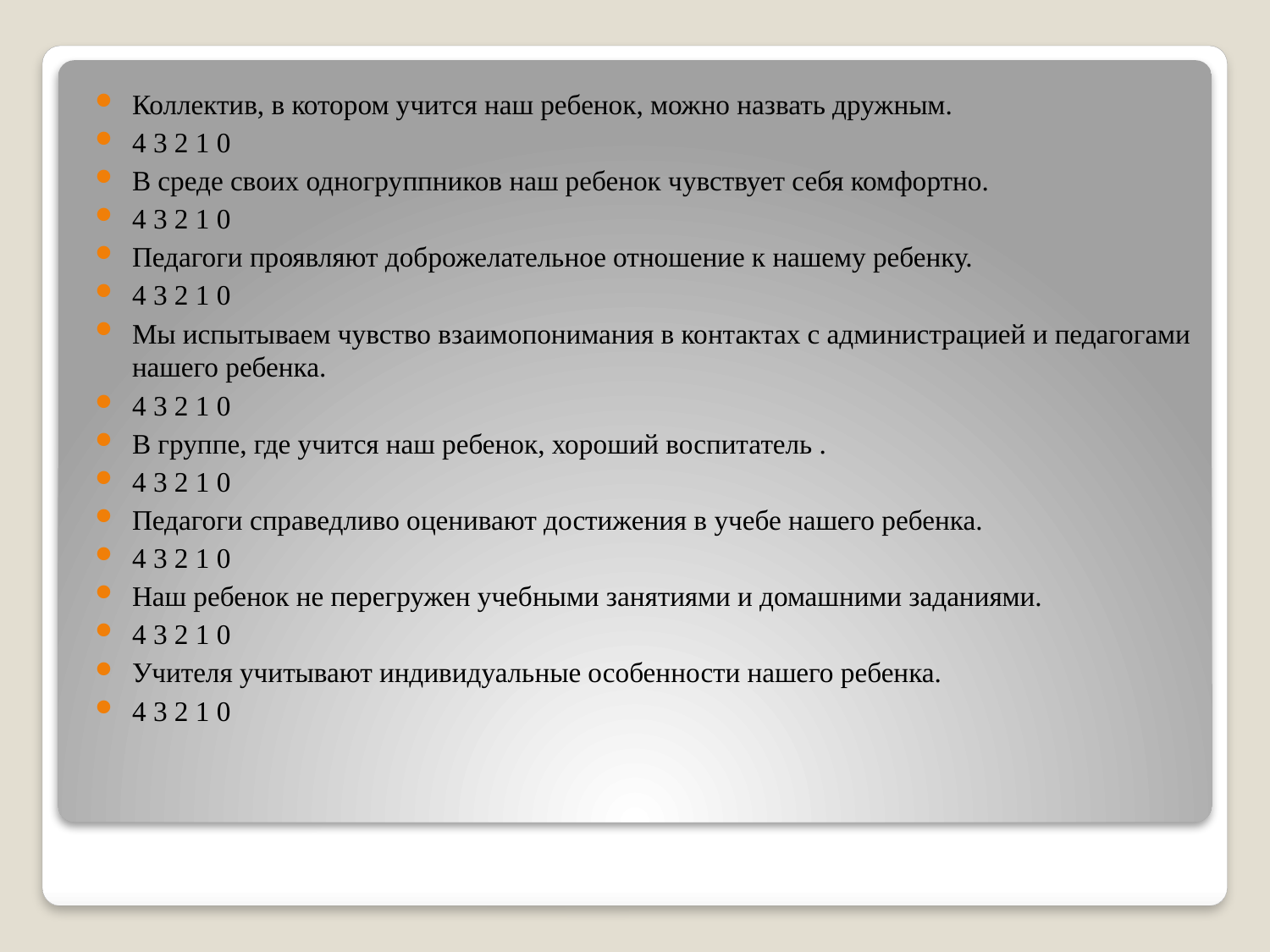

Коллектив, в котором учится наш ребенок, можно назвать дружным.
4 3 2 1 0
В среде своих одногруппников наш ребенок чувствует себя комфортно.
4 3 2 1 0
Педагоги проявляют доброжелательное отношение к нашему ребенку.
4 3 2 1 0
Мы испытываем чувство взаимопонимания в контактах с администрацией и педагогами нашего ребенка.
4 3 2 1 0
В группе, где учится наш ребенок, хороший воспитатель .
4 3 2 1 0
Педагоги справедливо оценивают достижения в учебе нашего ребенка.
4 3 2 1 0
Наш ребенок не перегружен учебными занятиями и домашними заданиями.
4 3 2 1 0
Учителя учитывают индивидуальные особенности нашего ребенка.
4 3 2 1 0

#